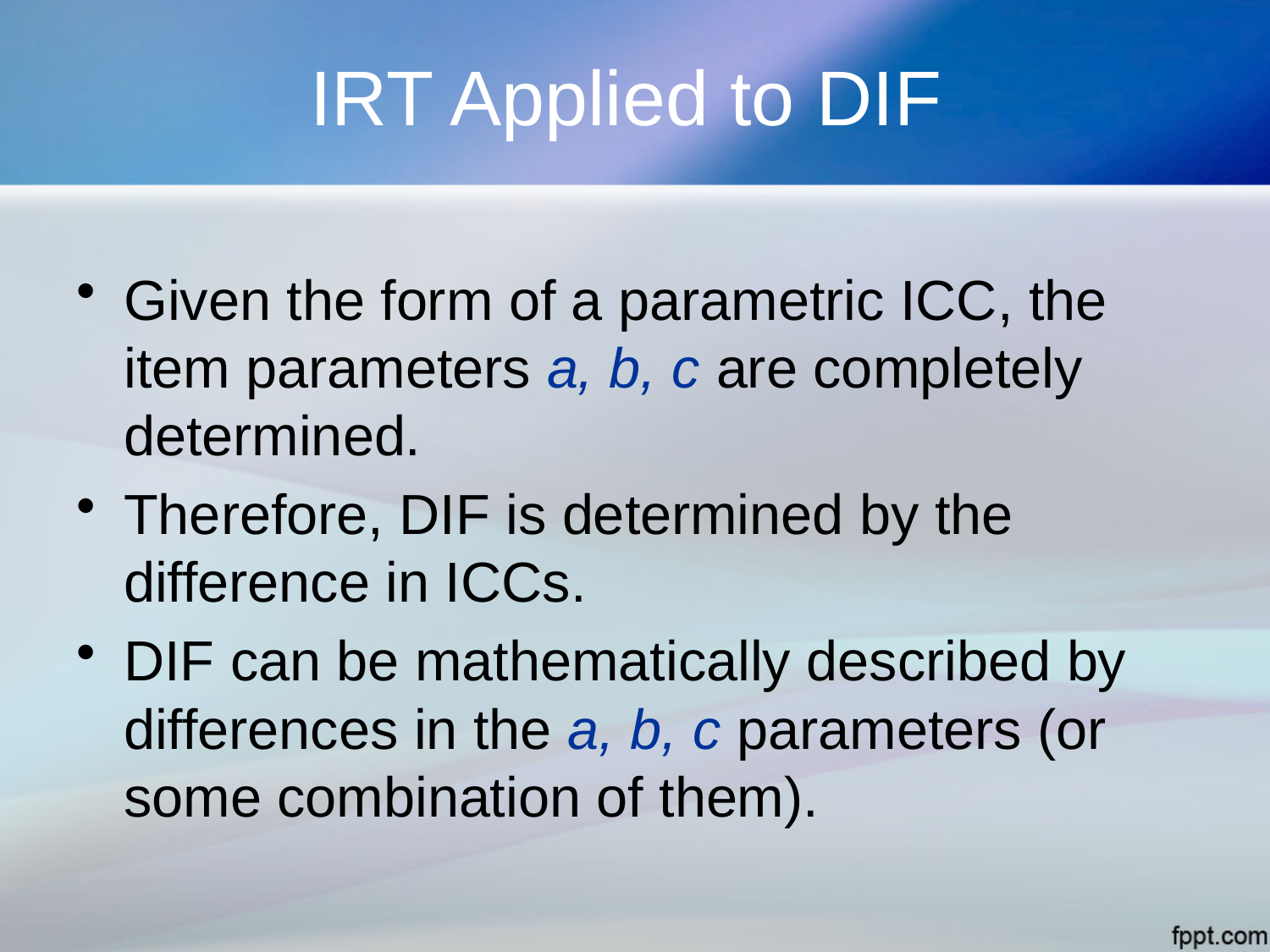

# IRT Applied to DIF
Given the form of a parametric ICC, the item parameters a, b, c are completely determined.
Therefore, DIF is determined by the difference in ICCs.
DIF can be mathematically described by differences in the a, b, c parameters (or some combination of them).